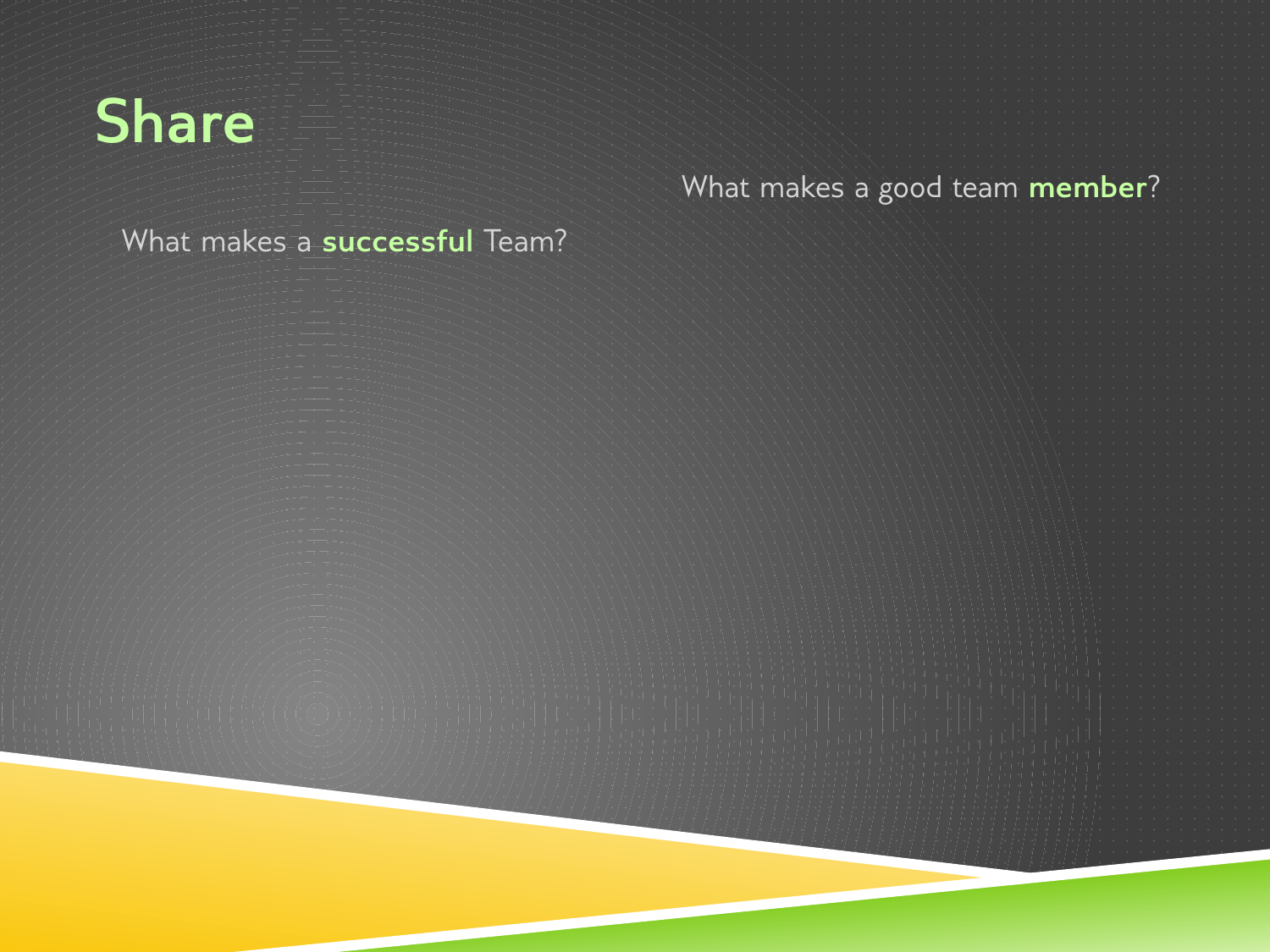

# Share
What makes a good team member?

What makes a successful Team?